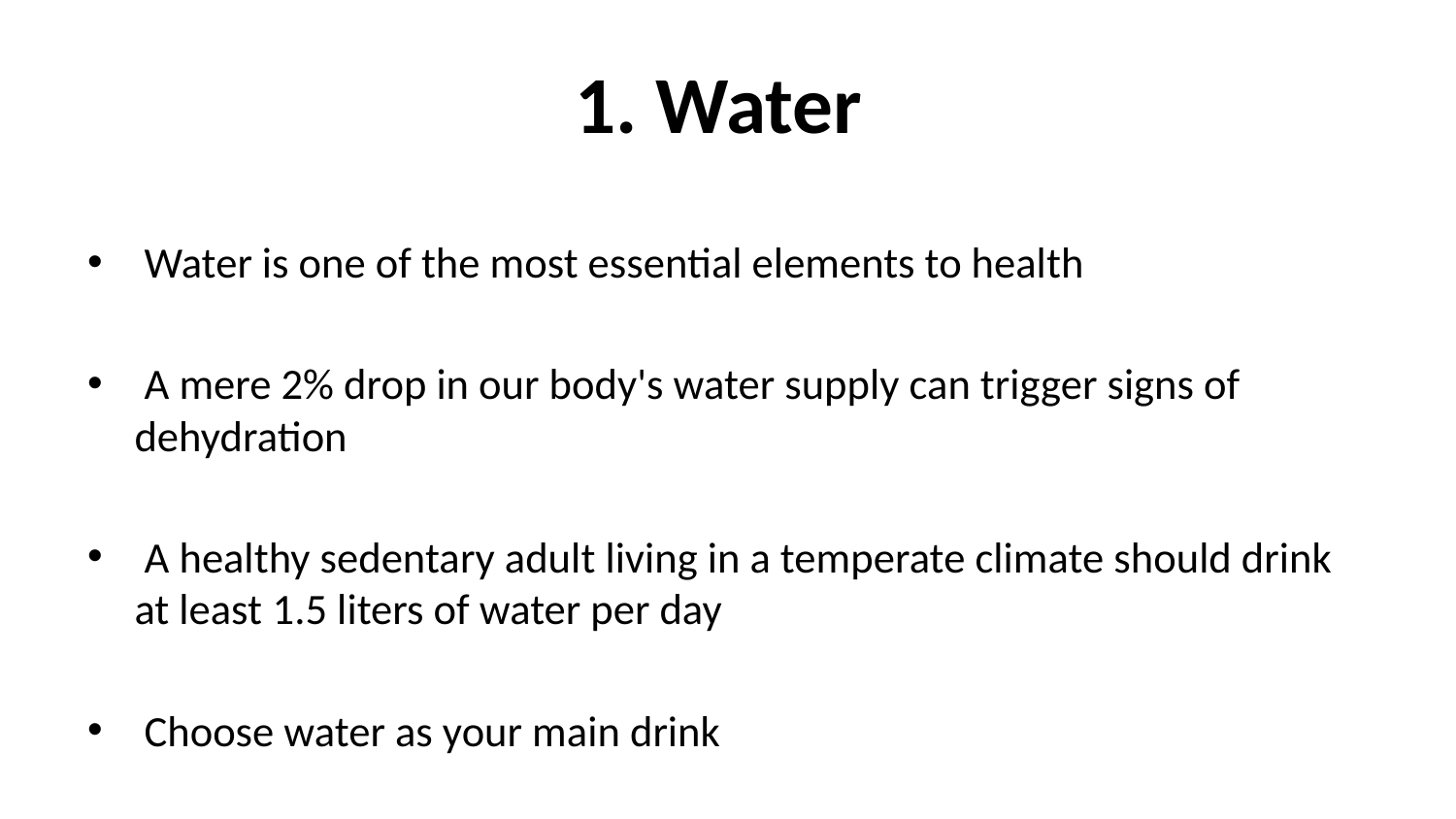

# 1. Water
 Water is one of the most essential elements to health

 A mere 2% drop in our body's water supply can trigger signs of dehydration

 A healthy sedentary adult living in a temperate climate should drink at least 1.5 liters of water per day

 Choose water as your main drink